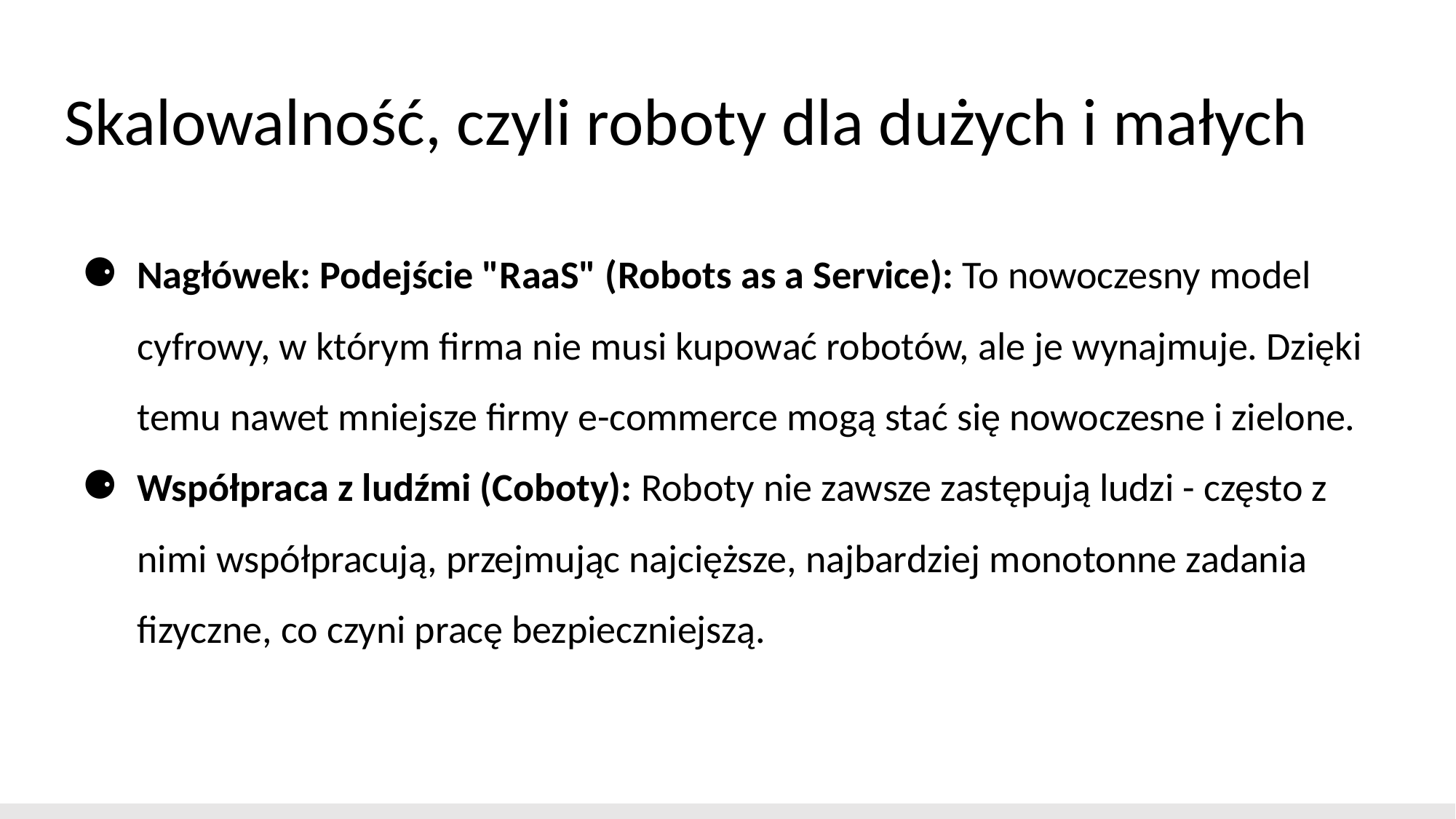

# Skalowalność, czyli roboty dla dużych i małych
Nagłówek: Podejście "RaaS" (Robots as a Service): To nowoczesny model cyfrowy, w którym firma nie musi kupować robotów, ale je wynajmuje. Dzięki temu nawet mniejsze firmy e-commerce mogą stać się nowoczesne i zielone.
Współpraca z ludźmi (Coboty): Roboty nie zawsze zastępują ludzi - często z nimi współpracują, przejmując najcięższe, najbardziej monotonne zadania fizyczne, co czyni pracę bezpieczniejszą.